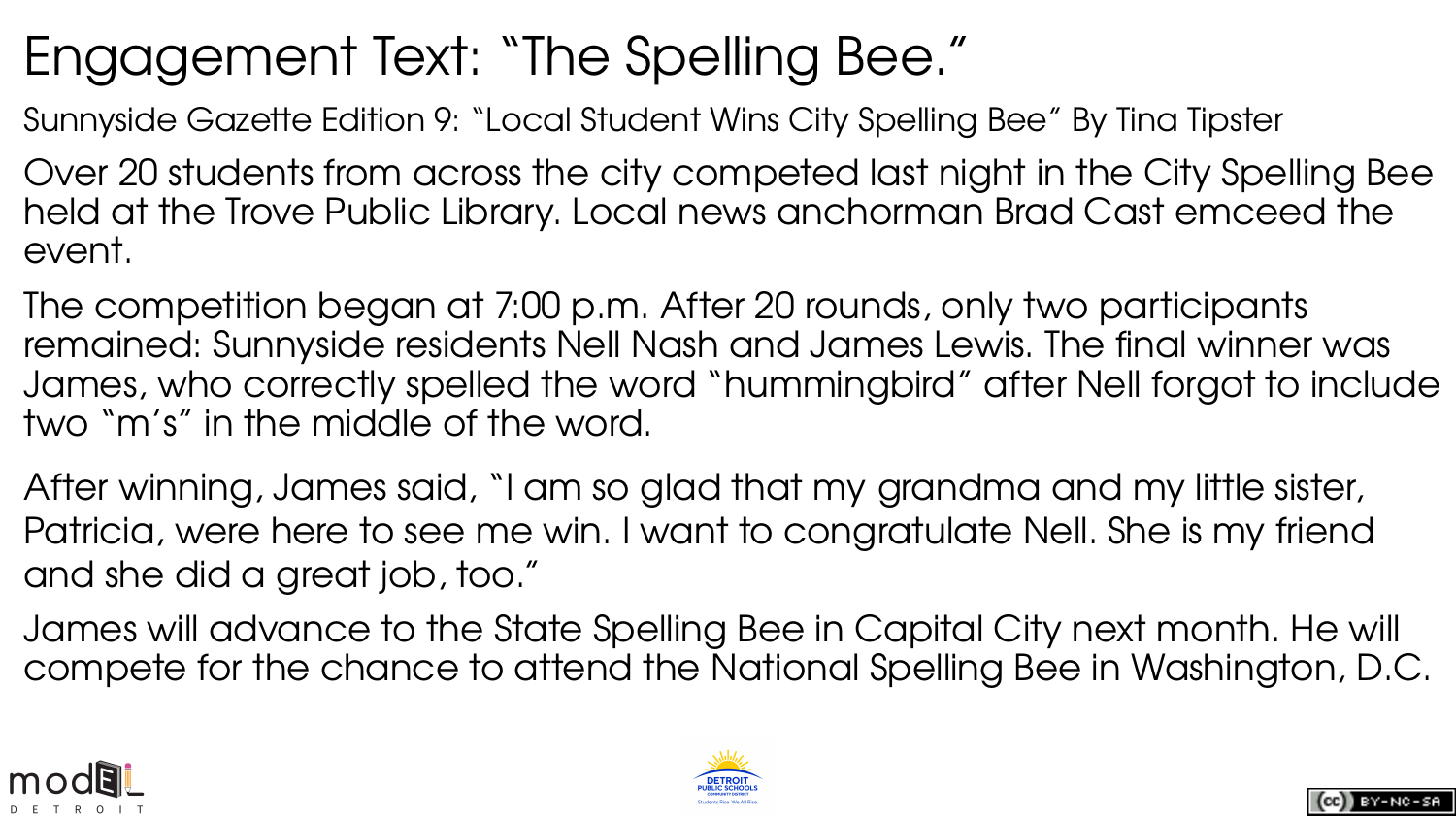

# Engagement Text: “The Spelling Bee.”
Sunnyside Gazette Edition 9: “Local Student Wins City Spelling Bee” By Tina Tipster
Over 20 students from across the city competed last night in the City Spelling Bee held at the Trove Public Library. Local news anchorman Brad Cast emceed the event.
The competition began at 7:00 p.m. After 20 rounds, only two participants remained: Sunnyside residents Nell Nash and James Lewis. The final winner was James, who correctly spelled the word “hummingbird” after Nell forgot to include two “m’s” in the middle of the word.
After winning, James said, “I am so glad that my grandma and my little sister, Patricia, were here to see me win. I want to congratulate Nell. She is my friend and she did a great job, too.”
James will advance to the State Spelling Bee in Capital City next month. He will compete for the chance to attend the National Spelling Bee in Washington, D.C.